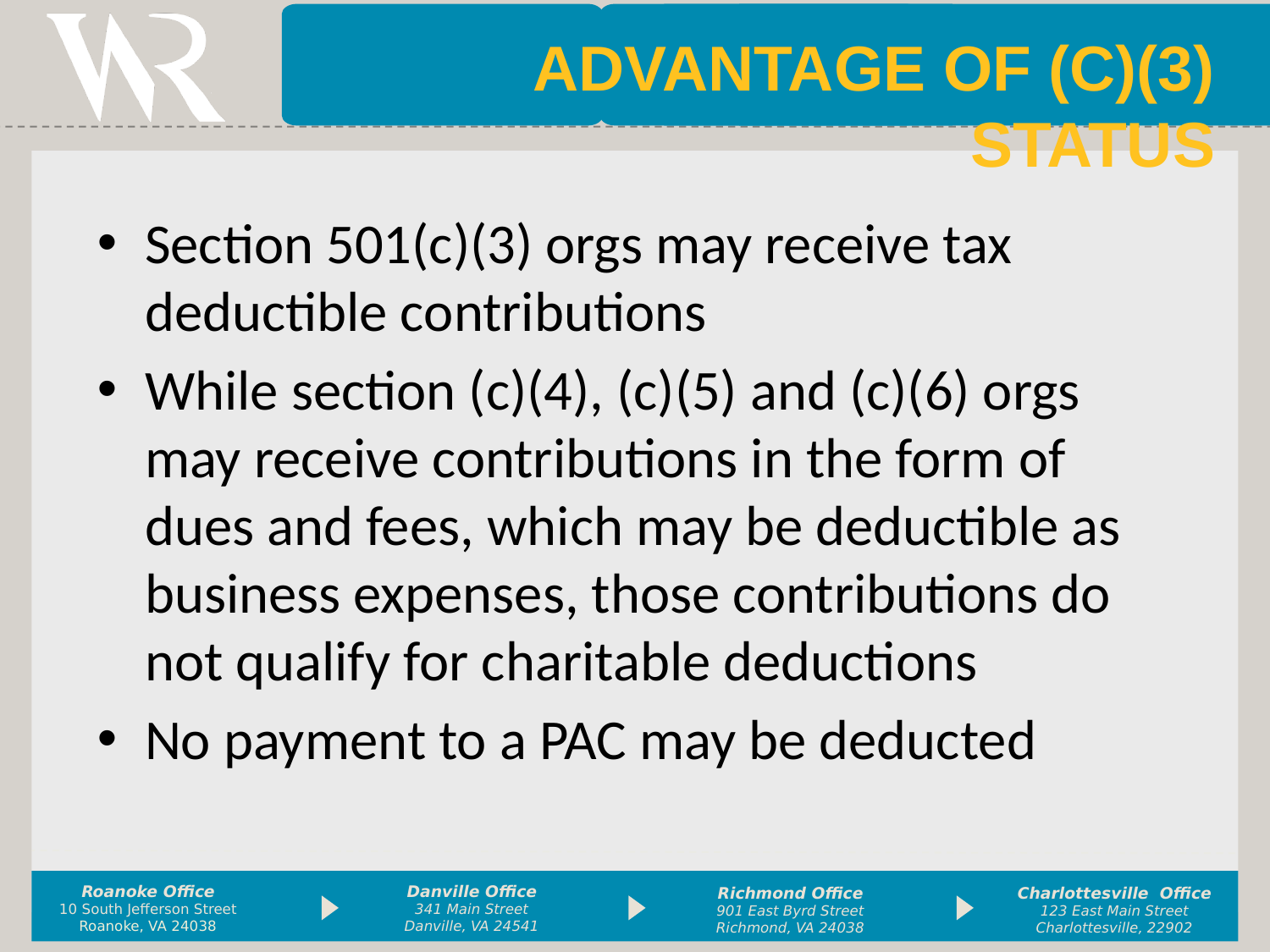

Advantage of (c)(3) Status
Section 501(c)(3) orgs may receive tax deductible contributions
While section (c)(4), (c)(5) and (c)(6) orgs may receive contributions in the form of dues and fees, which may be deductible as business expenses, those contributions do not qualify for charitable deductions
No payment to a PAC may be deducted